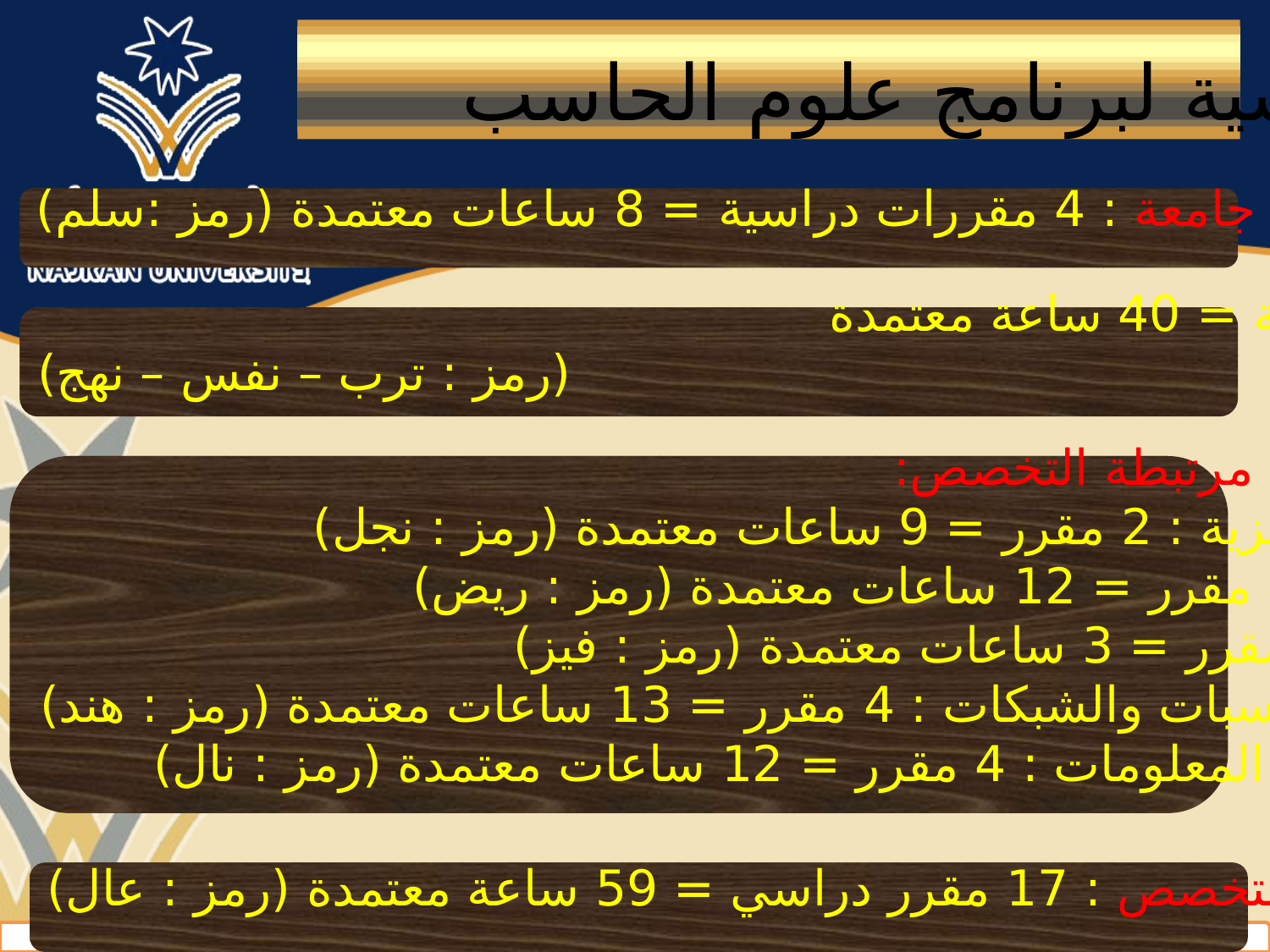

الخطة الدراسية لبرنامج علوم الحاسب

 مقررات متطلب جامعة : 4 مقررات دراسية = 8 ساعات معتمدة (رمز :سلم)

 مقررات تربوية (متطلب كلية) : 9 مقررات دراسية = 40 ساعة معتمدة
                                                                                                                (رمز : ترب – نفس – نهج)

 مقررات علمية مرتبطة التخصص:
    لغة انجليزية : 2 مقرر = 9 ساعات معتمدة (رمز : نجل)
رياضيات: 4 مقرر = 12 ساعات معتمدة (رمز : ريض)
فيزياء : 1 مقرر = 3 ساعات معتمدة (رمز : فيز)
هندسة الحاسبات والشبكات : 4 مقرر = 13 ساعات معتمدة (رمز : هند)
نظم وتقنية المعلومات : 4 مقرر = 12 ساعات معتمدة (رمز : نال)

مقررات التخصص : 17 مقرر دراسي = 59 ساعة معتمدة (رمز : عال)